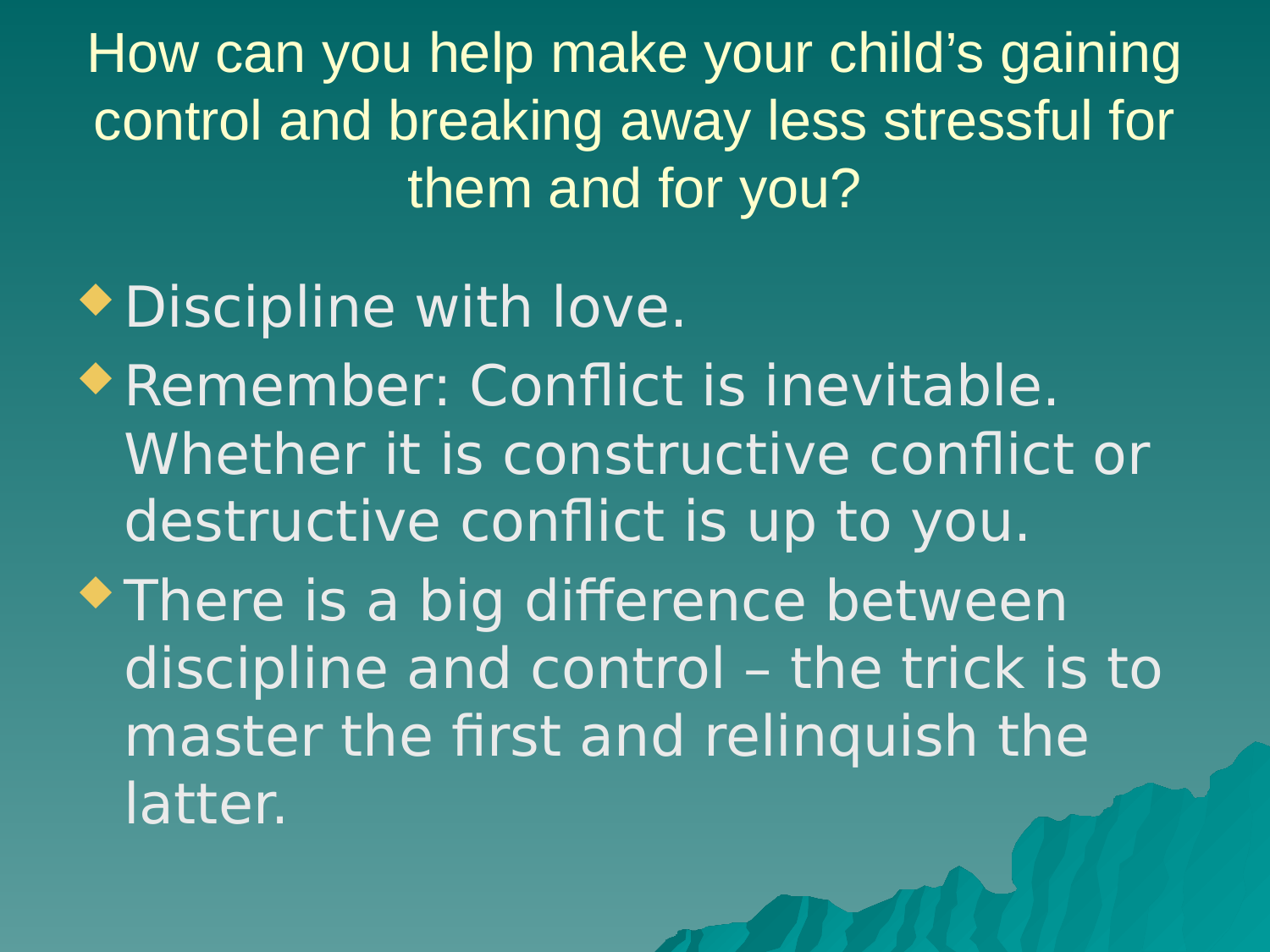

# How can you help make your child’s gaining control and breaking away less stressful for them and for you?
Discipline with love.
Remember: Conflict is inevitable. Whether it is constructive conflict or destructive conflict is up to you.
There is a big difference between discipline and control – the trick is to master the first and relinquish the latter.